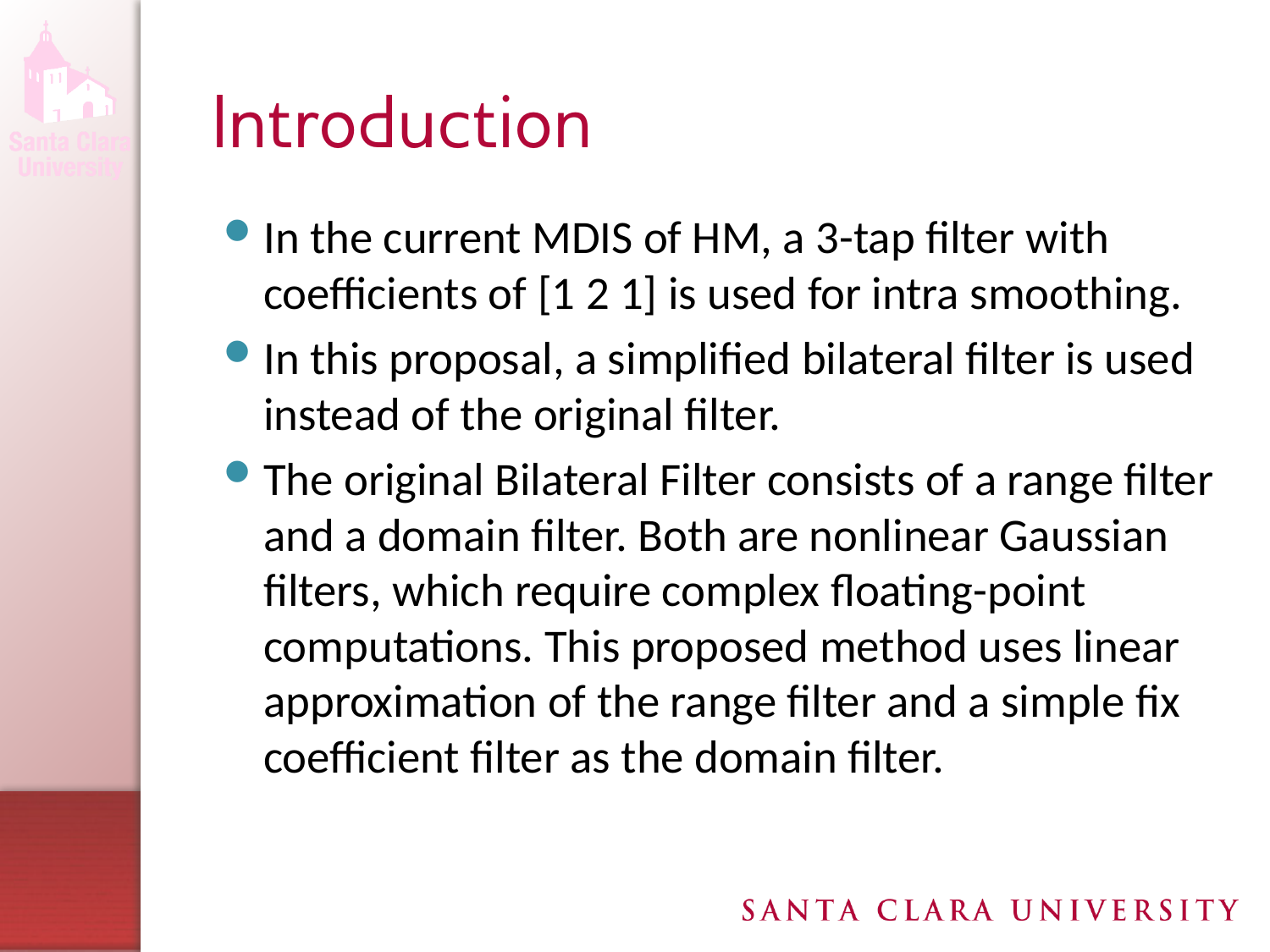

# Introduction
In the current MDIS of HM, a 3-tap filter with coefficients of [1 2 1] is used for intra smoothing.
In this proposal, a simplified bilateral filter is used instead of the original filter.
The original Bilateral Filter consists of a range filter and a domain filter. Both are nonlinear Gaussian filters, which require complex floating-point computations. This proposed method uses linear approximation of the range filter and a simple fix coefficient filter as the domain filter.